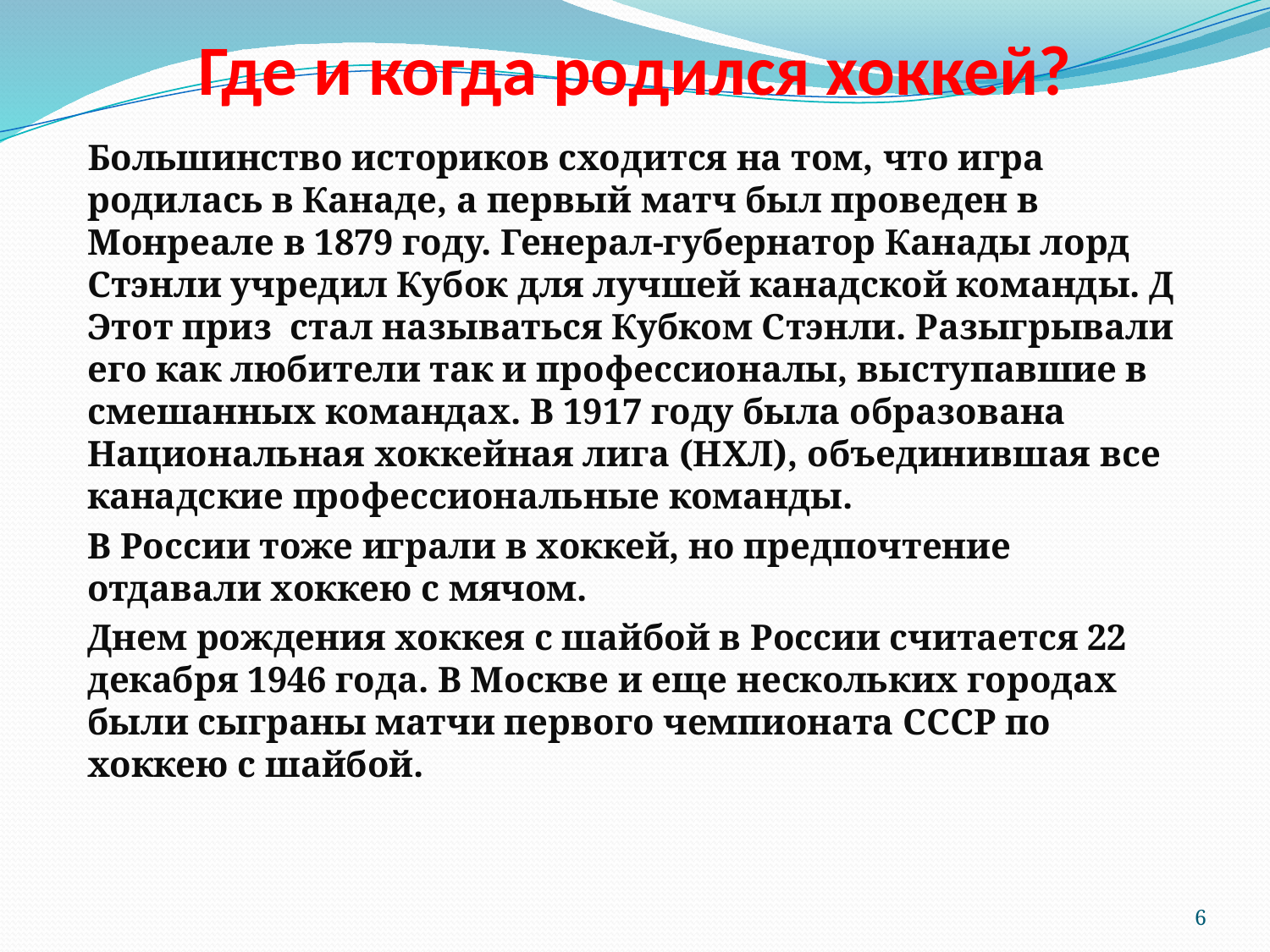

# Где и когда родился хоккей?
Большинство историков сходится на том, что игра родилась в Канаде, а первый матч был проведен в Монреале в 1879 году. Генерал-губернатор Канады лорд Стэнли учредил Кубок для лучшей канадской команды. Д Этот приз  стал называться Кубком Стэнли. Разыгрывали его как любители так и профессионалы, выступавшие в смешанных командах. В 1917 году была образована Национальная хоккейная лига (НХЛ), объединившая все канадские профессиональные команды.
В России тоже играли в хоккей, но предпочтение отдавали хоккею с мячом.
Днем рождения хоккея с шайбой в России считается 22 декабря 1946 года. В Москве и еще нескольких городах были сыграны матчи первого чемпионата СССР по хоккею с шайбой.

6